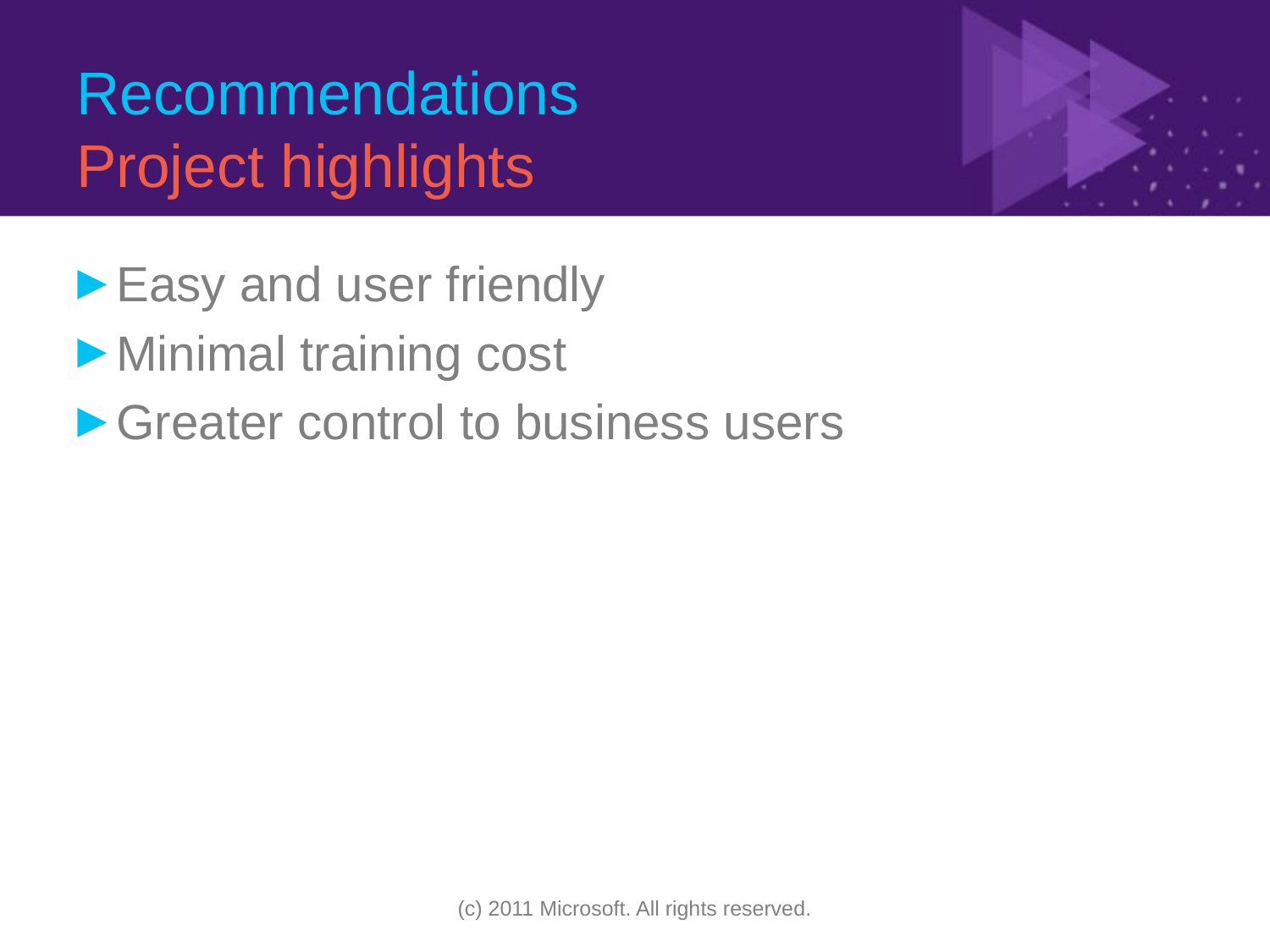

# Recommendations Project highlights
Easy and user friendly
Minimal training cost
Greater control to business users

(c) 2011 Microsoft. All rights reserved.